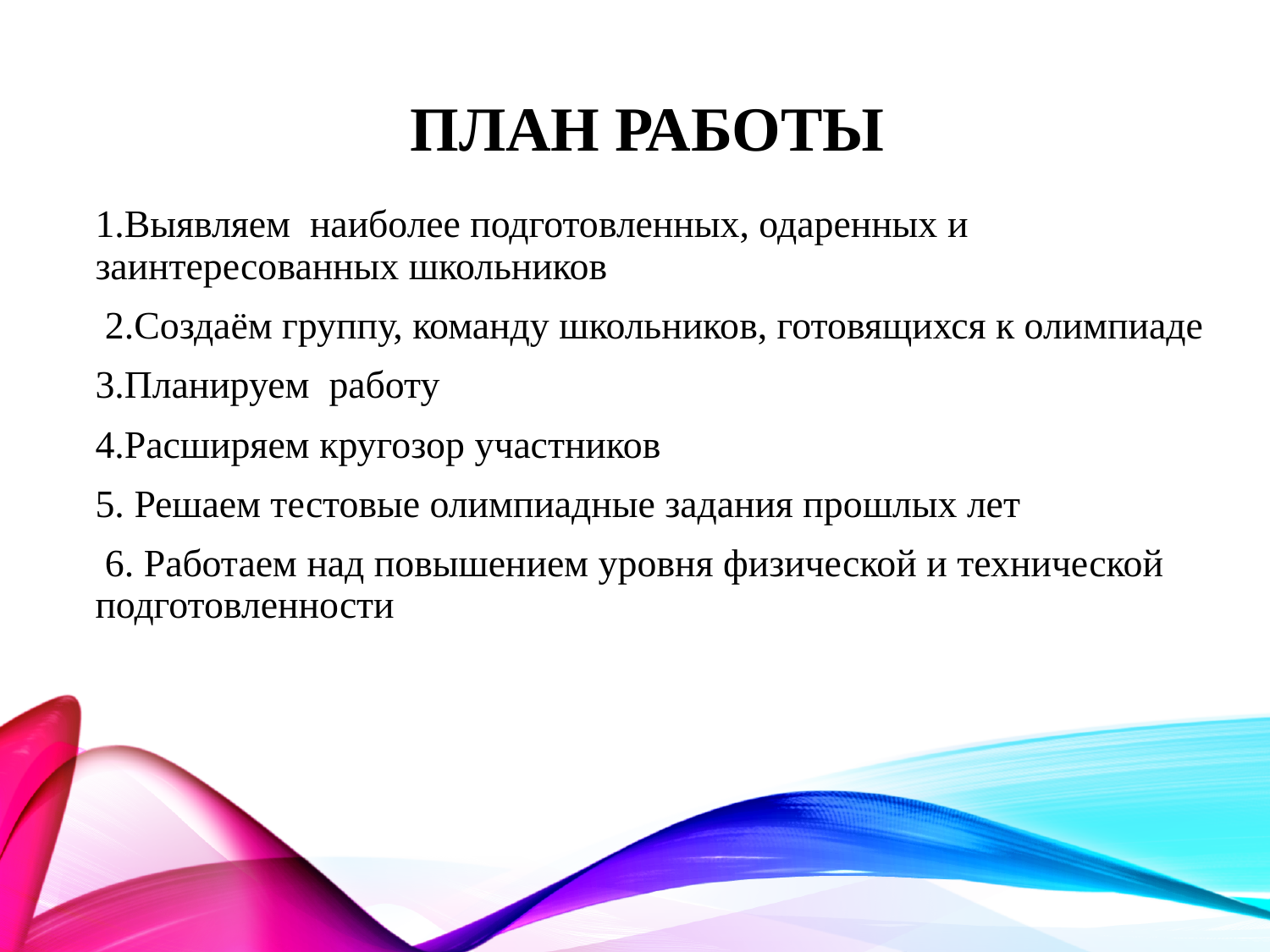

# План работы
1.Выявляем  наиболее подготовленных, одаренных и заинтересованных школьников
 2.Создаём группу, команду школьников, готовящихся к олимпиаде
3.Планируем  работу
4.Расширяем кругозор участников
5. Решаем тестовые олимпиадные задания прошлых лет
 6. Работаем над повышением уровня физической и технической подготовленности